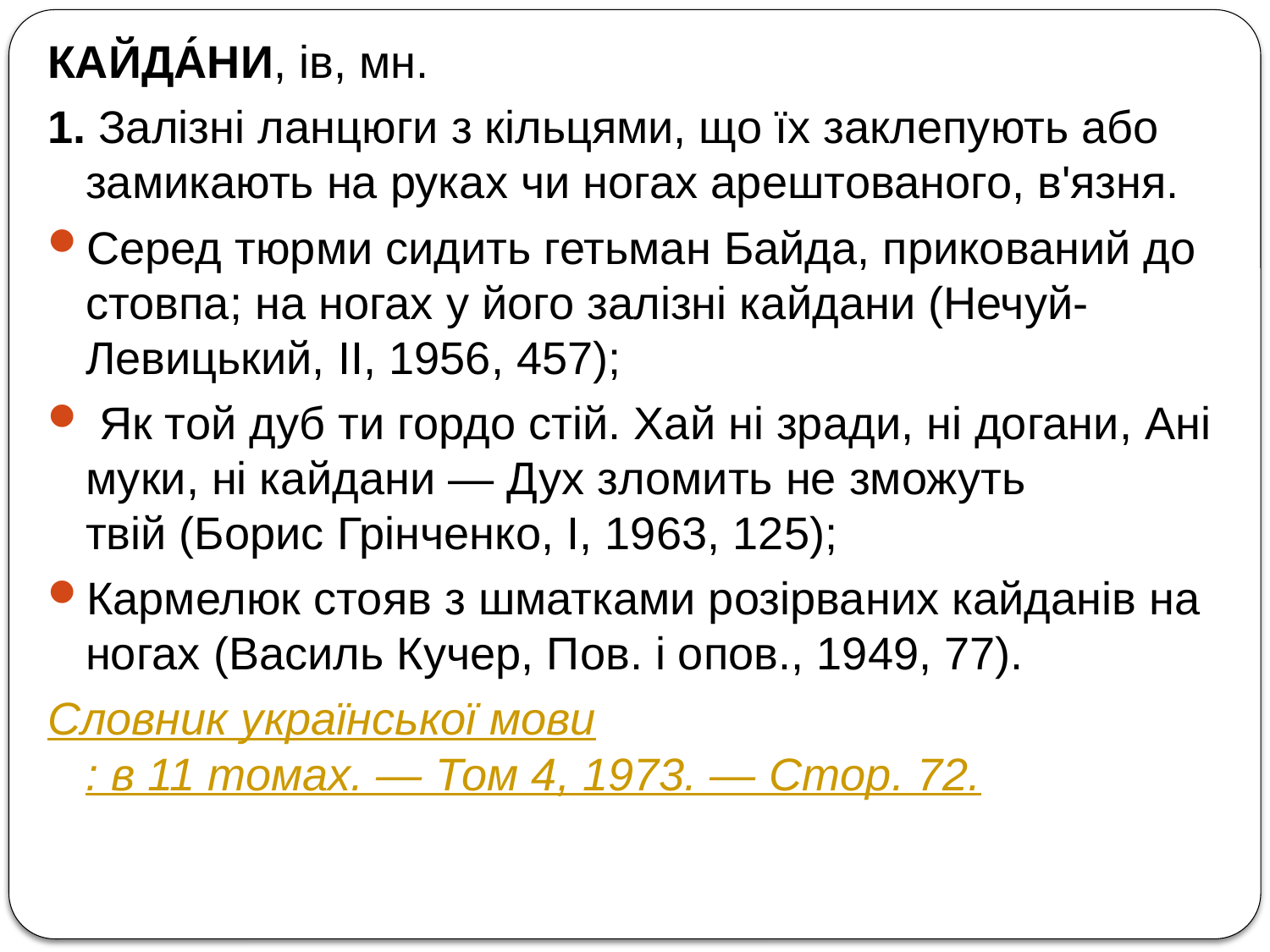

КАЙДА́НИ, ів, мн.
1. Залізні ланцюги з кільцями, що їх заклепують або замикають на руках чи ногах арештованого, в'язня.
Серед тюрми сидить гетьман Байда, прикований до стовпа; на ногах у його залізні кайдани (Нечуй-Левицький, II, 1956, 457);
 Як той дуб ти гордо стій. Хай ні зради, ні догани, Ані муки, ні кайдани — Дух зломить не зможуть твій (Борис Грінченко, I, 1963, 125);
Кармелюк стояв з шматками розірваних кайданів на ногах (Василь Кучер, Пов. і опов., 1949, 77).
Словник української мови: в 11 томах. — Том 4, 1973. — Стор. 72.

#